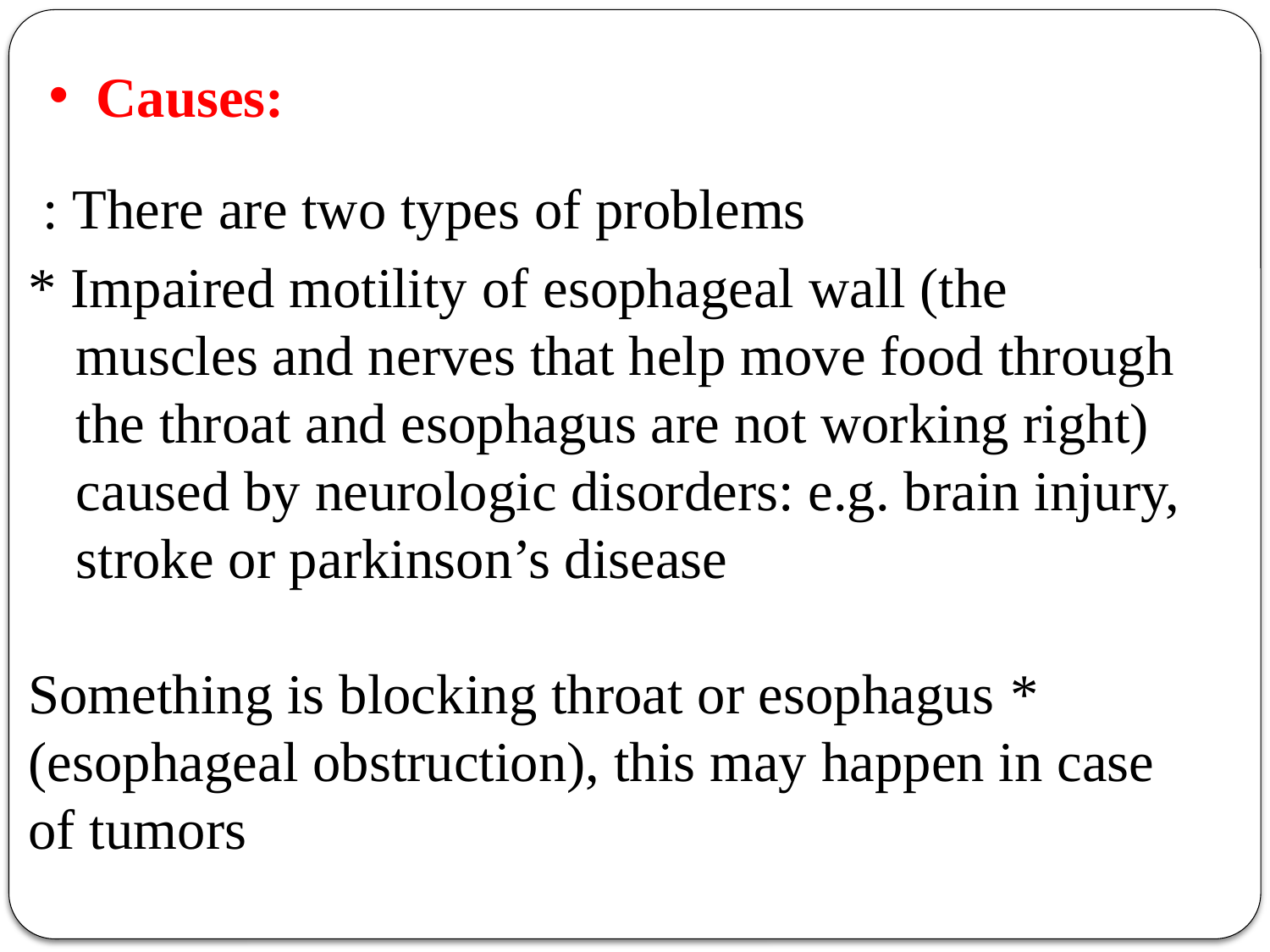

Causes:
There are two types of problems :
* Impaired motility of esophageal wall (the muscles and nerves that help move food through the throat and esophagus are not working right) caused by neurologic disorders: e.g. brain injury, stroke or parkinson’s disease

* Something is blocking throat or esophagus (esophageal obstruction), this may happen in case of tumors